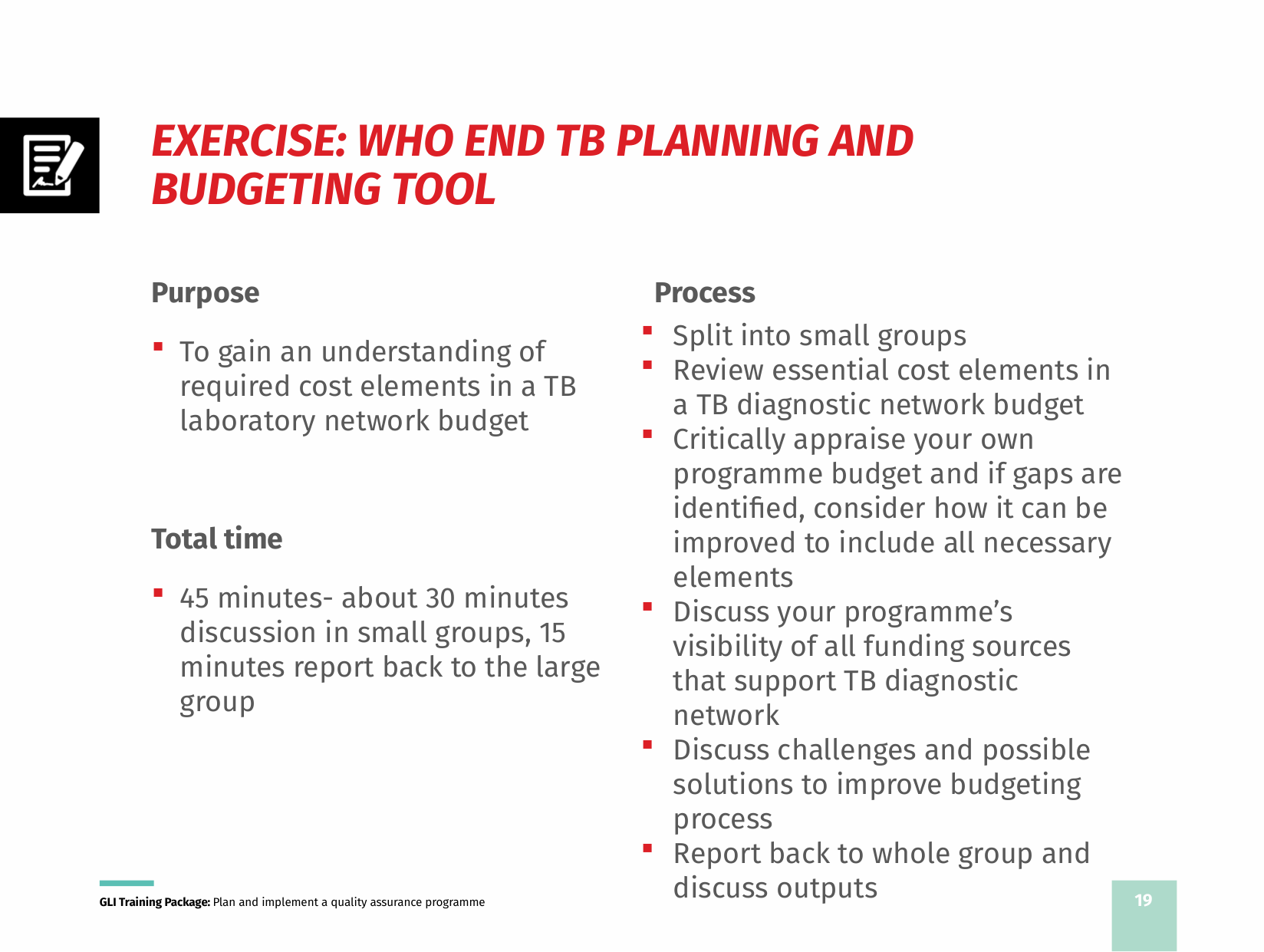

# EXERCISE: WHO END TB PLANNING AND BUDGETING TOOL
Purpose
To gain an understanding of required cost elements in a TB laboratory network budget

Total time
45 minutes- about 30 minutes discussion in small groups, 15 minutes report back to the large group
Process
Split into small groups
Review essential cost elements in a TB diagnostic network budget
Critically appraise your own programme budget and if gaps are identified, consider how it can be improved to include all necessary elements
Discuss your programme’s visibility of all funding sources that support TB diagnostic network
Discuss challenges and possible solutions to improve budgeting process
Report back to whole group and discuss outputs